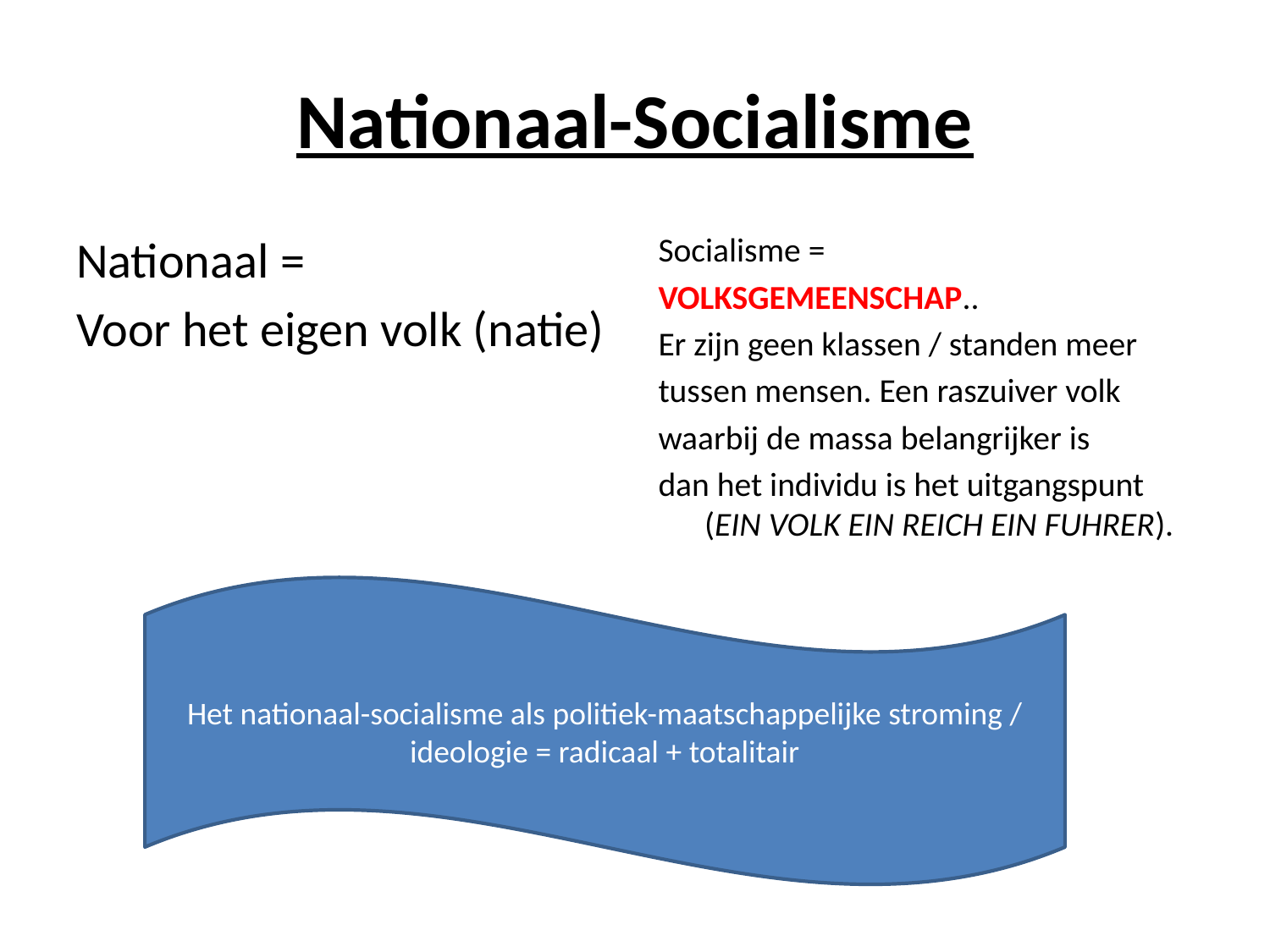

# Nationaal-Socialisme
Nationaal =
Voor het eigen volk (natie)
Socialisme =
VOLKSGEMEENSCHAP..
Er zijn geen klassen / standen meer
tussen mensen. Een raszuiver volk
waarbij de massa belangrijker is
dan het individu is het uitgangspunt (EIN VOLK EIN REICH EIN FUHRER).
Het nationaal-socialisme als politiek-maatschappelijke stroming / ideologie = radicaal + totalitair